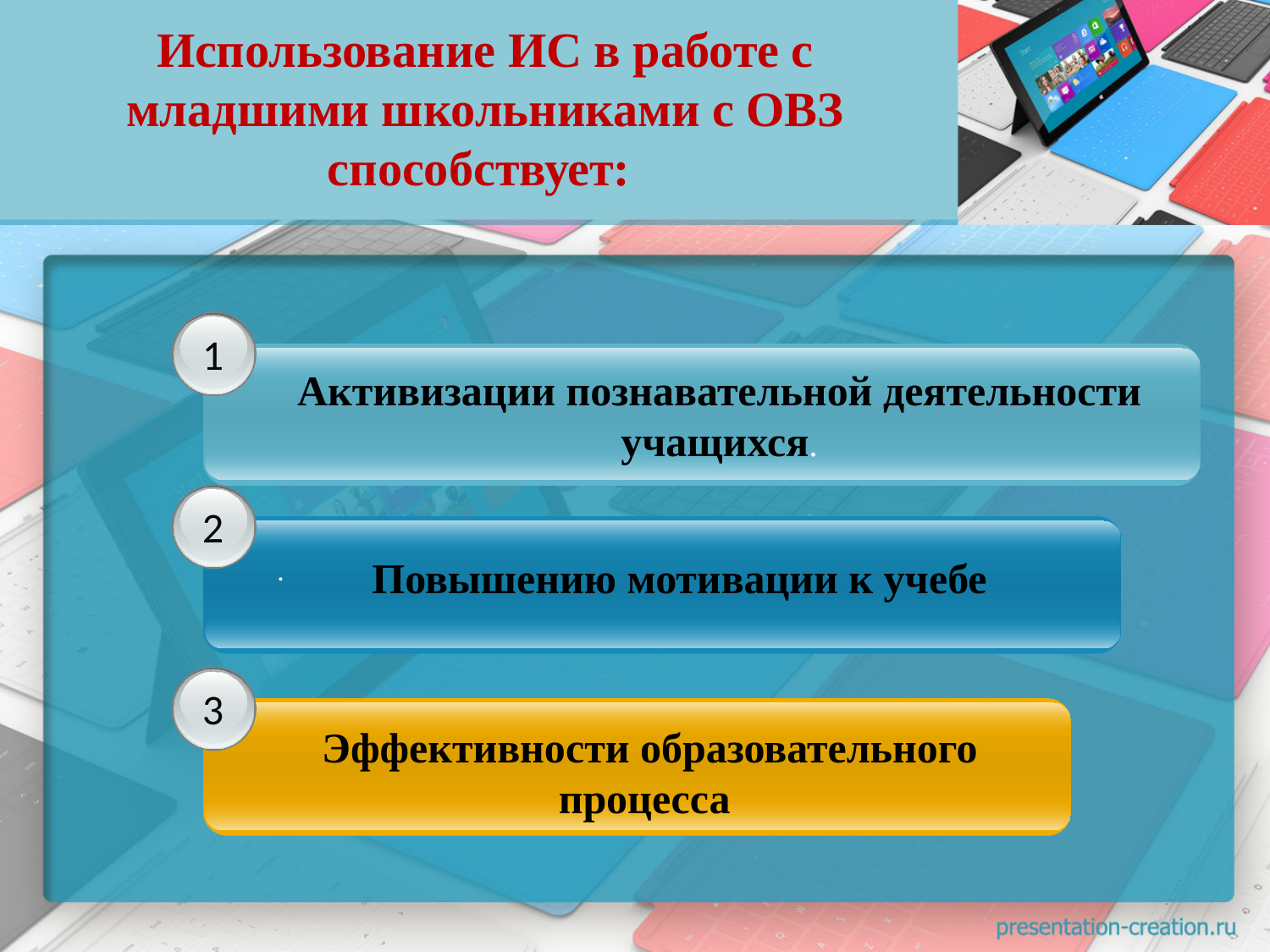

# Использование ИС в работе с младшими школьниками с ОВЗ способствует:

1

Активизации познавательной деятельности учащихся.

2

Повышению мотивации к учебе
.

3

Эффективности образовательного процесса